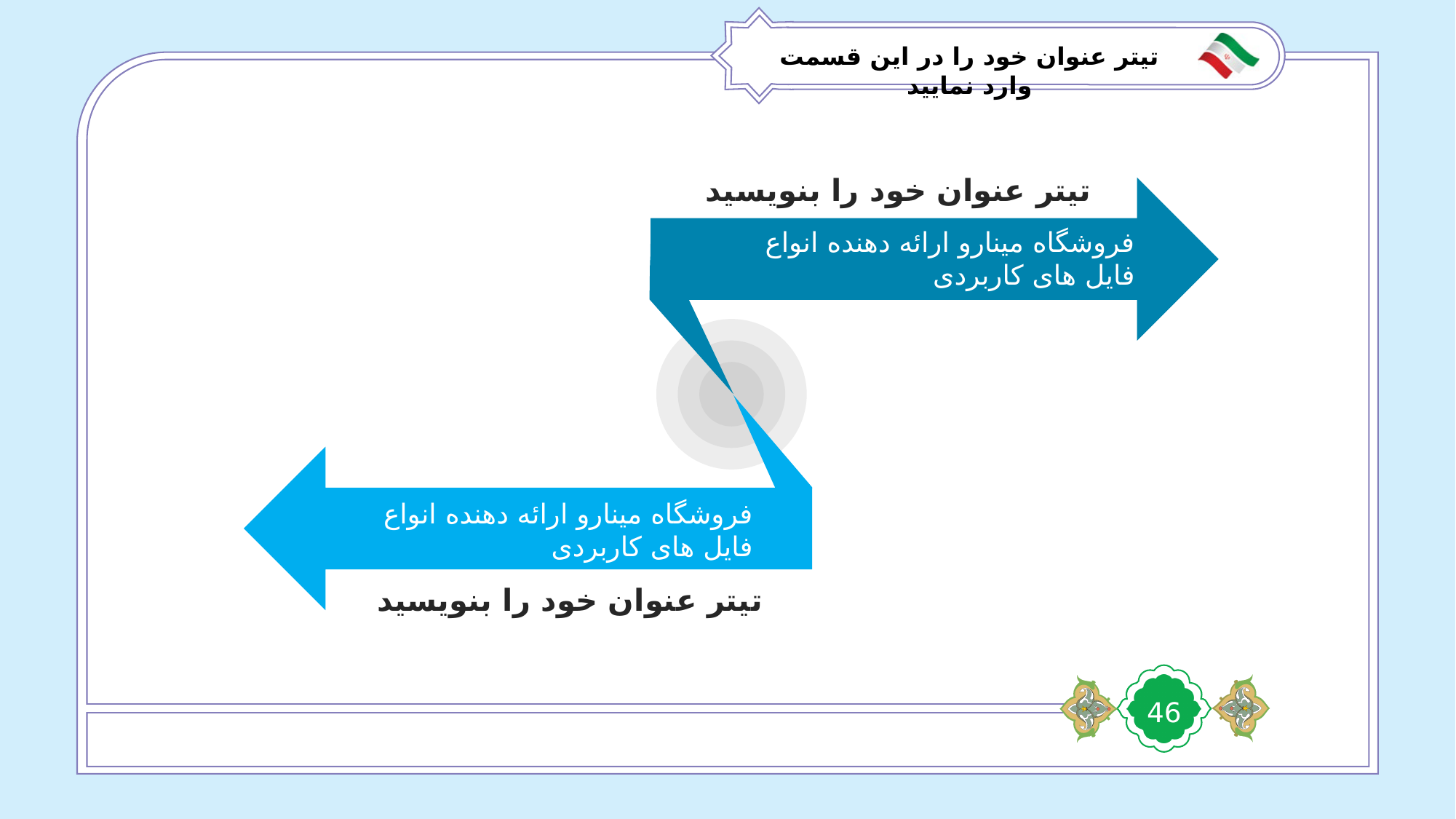

تیتر عنوان خود را در این قسمت وارد نمایید
تیتر عنوان خود را بنویسید

فروشگاه مینارو ارائه دهنده انواع فایل های کاربردی

فروشگاه مینارو ارائه دهنده انواع فایل های کاربردی
تیتر عنوان خود را بنویسید
46